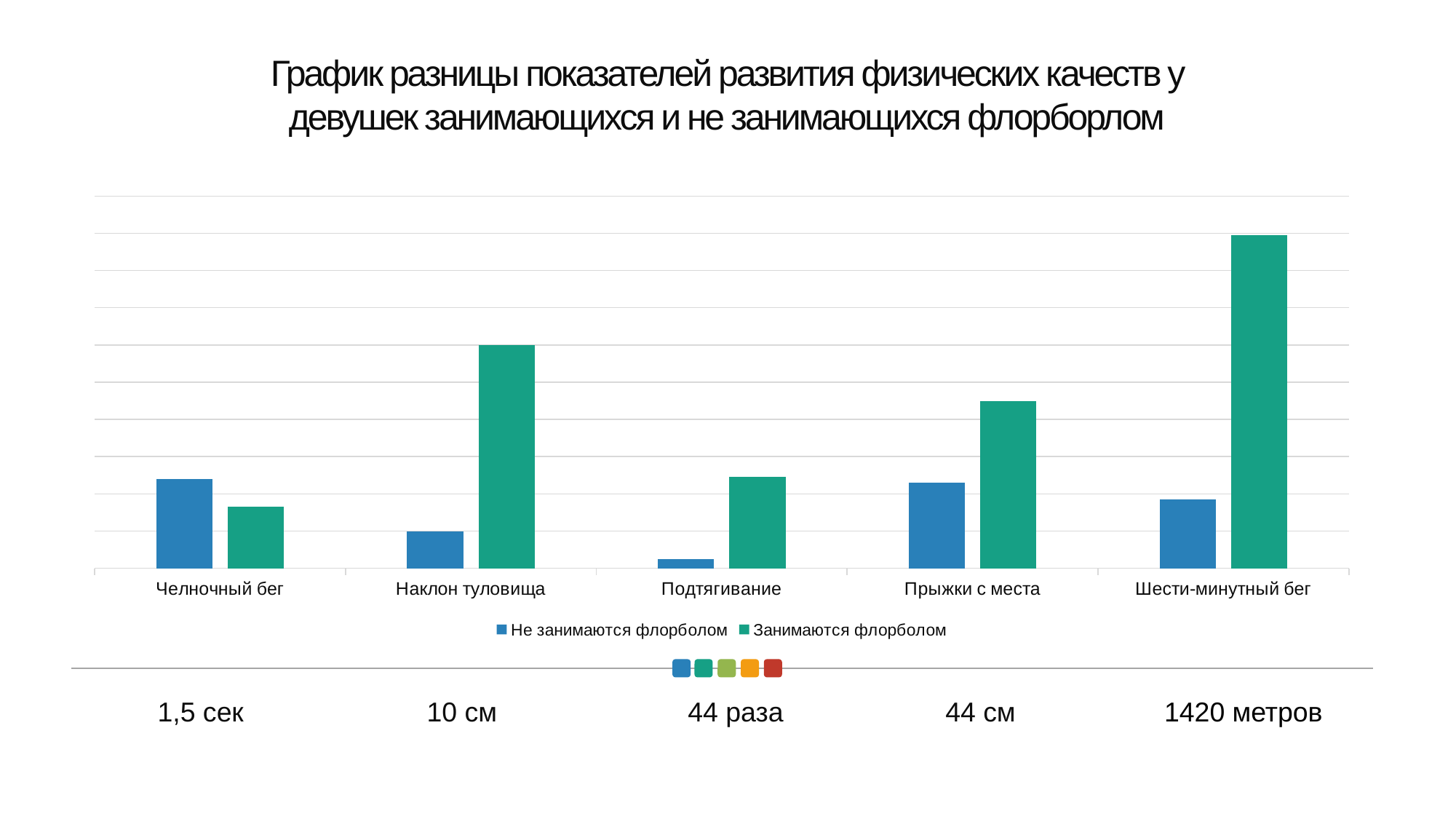

График разницы показателей развития физических качеств у девушек занимающихся и не занимающихся флорборлом

### Chart

| Category | Не занимаются флорболом | Занимаются флорболом |
|---|---|---|
| Челночный бег | 48.0 | 33.0 |
| Наклон туловища | 20.0 | 120.0 |
| Подтягивание | 5.0 | 49.0 |
| Прыжки с места | 46.0 | 90.0 |
| Шести-минутный бег | 37.0 | 179.0 |

1,5 сек
10 см
44 раза
44 см
1420 метров